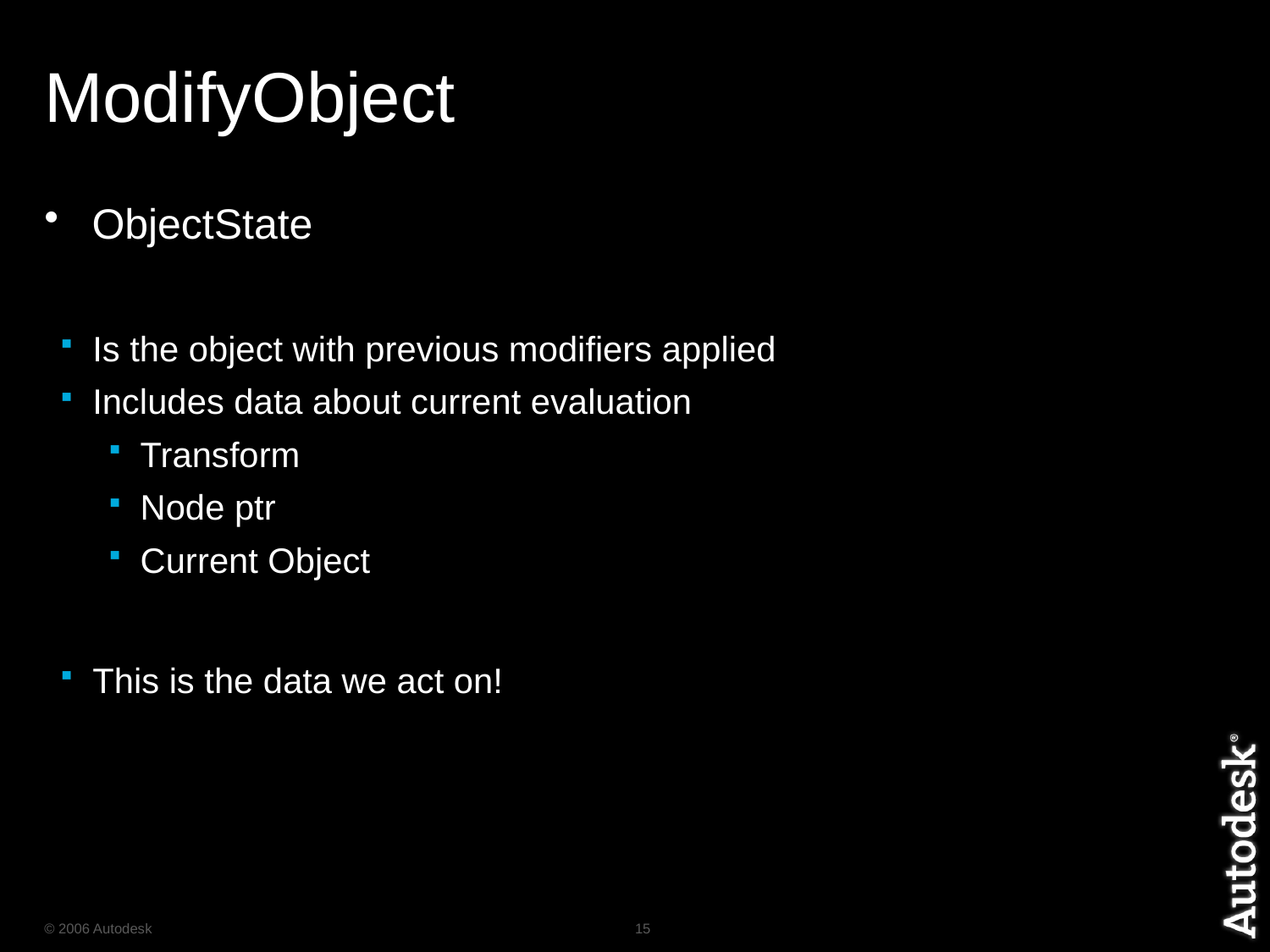

# ModifyObject
ObjectState

Is the object with previous modifiers applied
Includes data about current evaluation
Transform
Node ptr
Current Object

This is the data we act on!